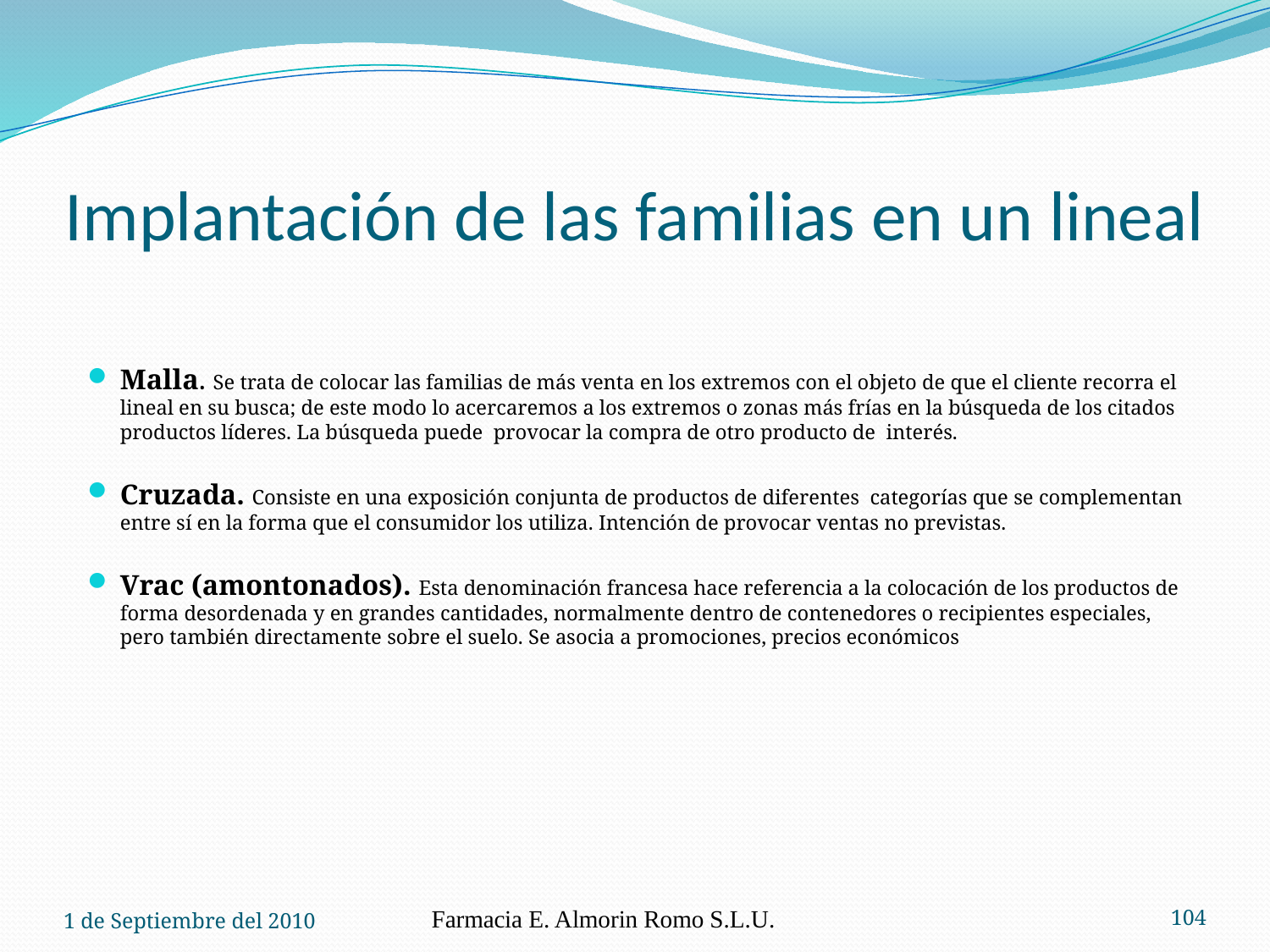

# Implantación de las familias en un lineal
Malla. Se trata de colocar las familias de más venta en los extremos con el objeto de que el cliente recorra el lineal en su busca; de este modo lo acercaremos a los extremos o zonas más frías en la búsqueda de los citados productos líderes. La búsqueda puede  provocar la compra de otro producto de  interés.

Cruzada. Consiste en una exposición conjunta de productos de diferentes  categorías que se complementan entre sí en la forma que el consumidor los utiliza. Intención de provocar ventas no previstas.

Vrac (amontonados). Esta denominación francesa hace referencia a la colocación de los productos de forma desordenada y en grandes cantidades, normalmente dentro de contenedores o recipientes especiales, pero también directamente sobre el suelo. Se asocia a promociones, precios económicos
1 de Septiembre del 2010
Farmacia E. Almorin Romo S.L.U.
104